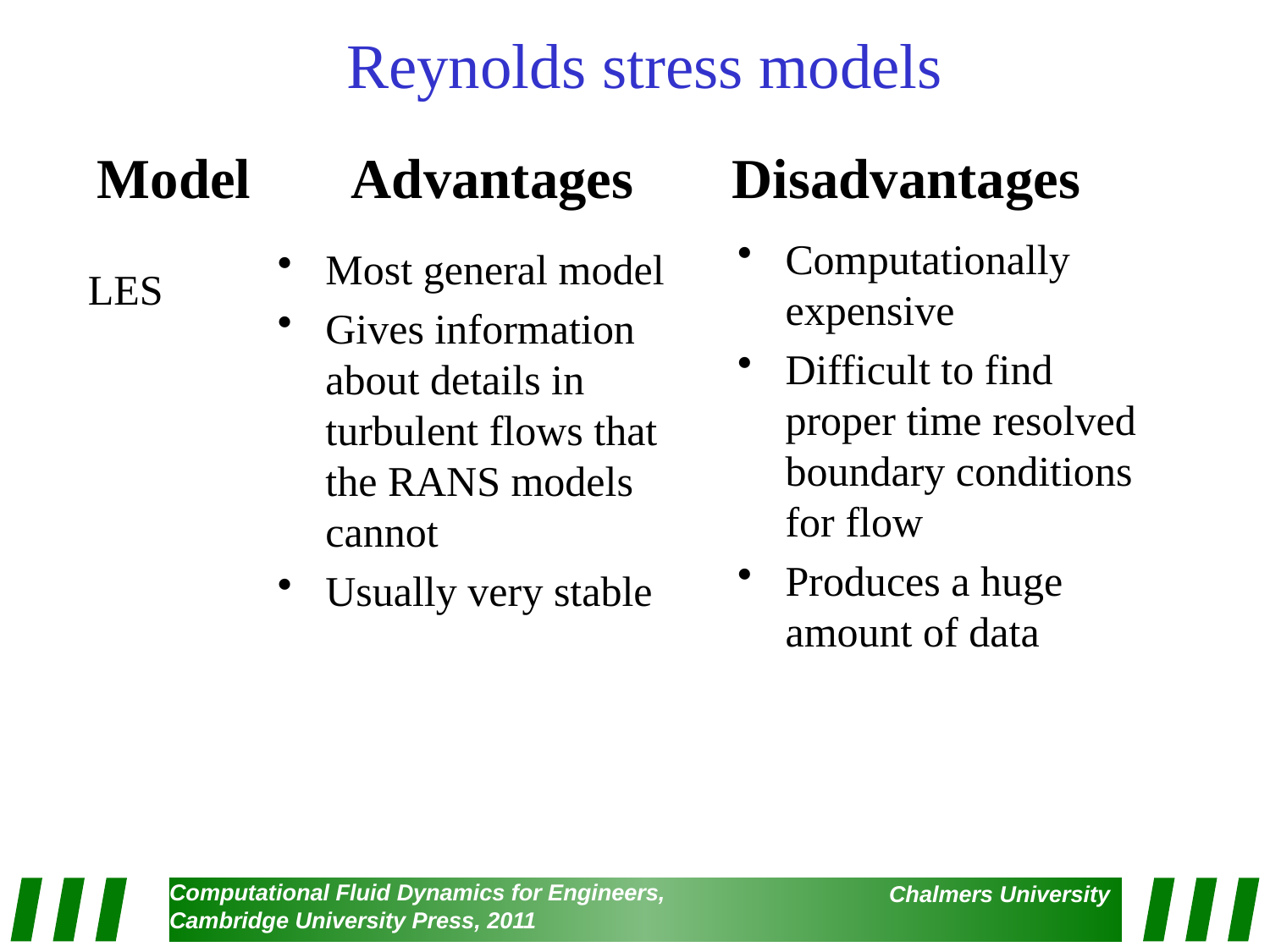

# Reynolds stress models
Model	Advantages	Disadvantages
Computationally expensive
Difficult to find proper time resolved boundary conditions for flow
Produces a huge amount of data

Most general model
Gives information about details in turbulent flows that the RANS models cannot
Usually very stable
LES